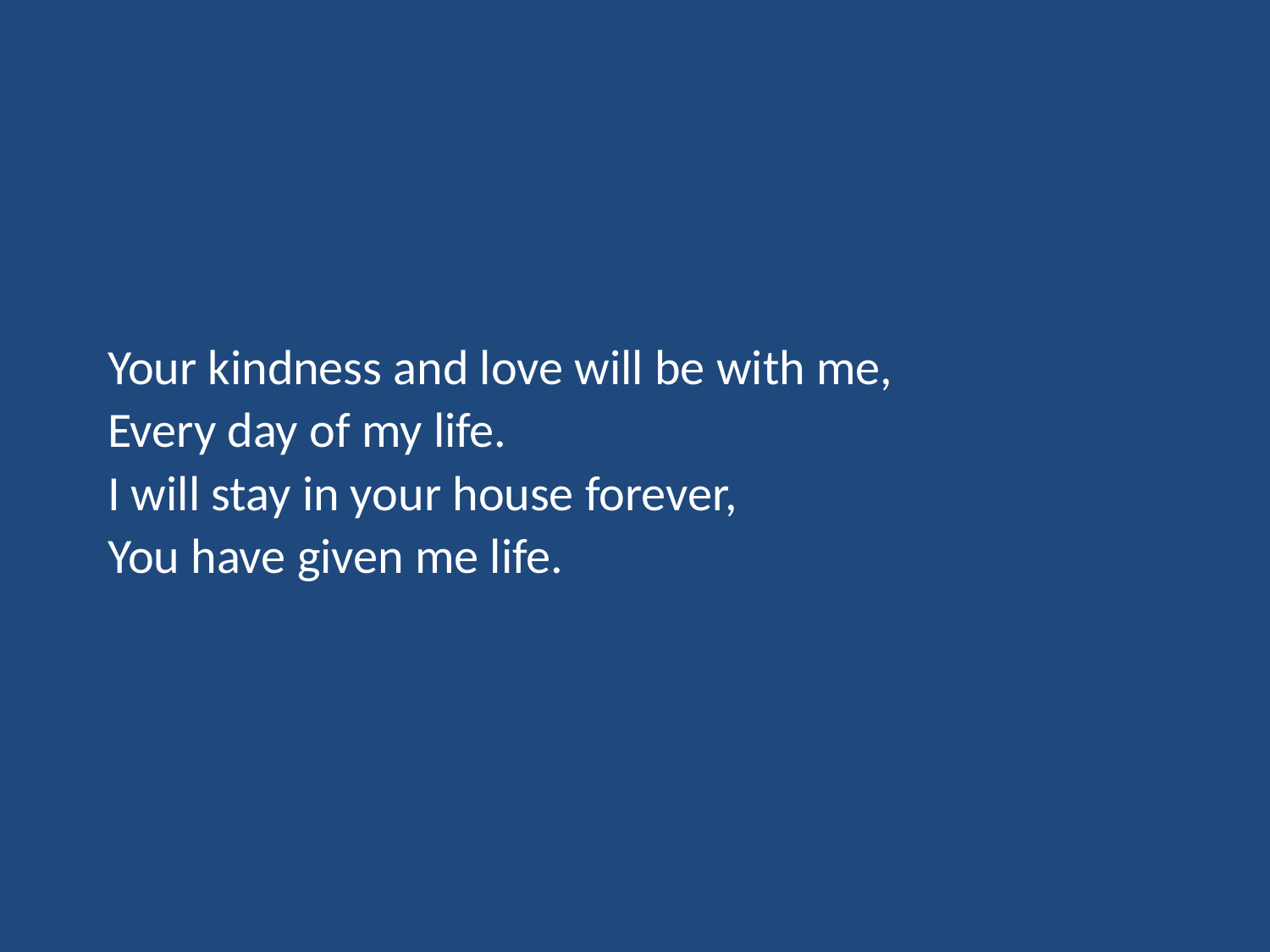

Your kindness and love will be with me,
Every day of my life.
I will stay in your house forever,
You have given me life.